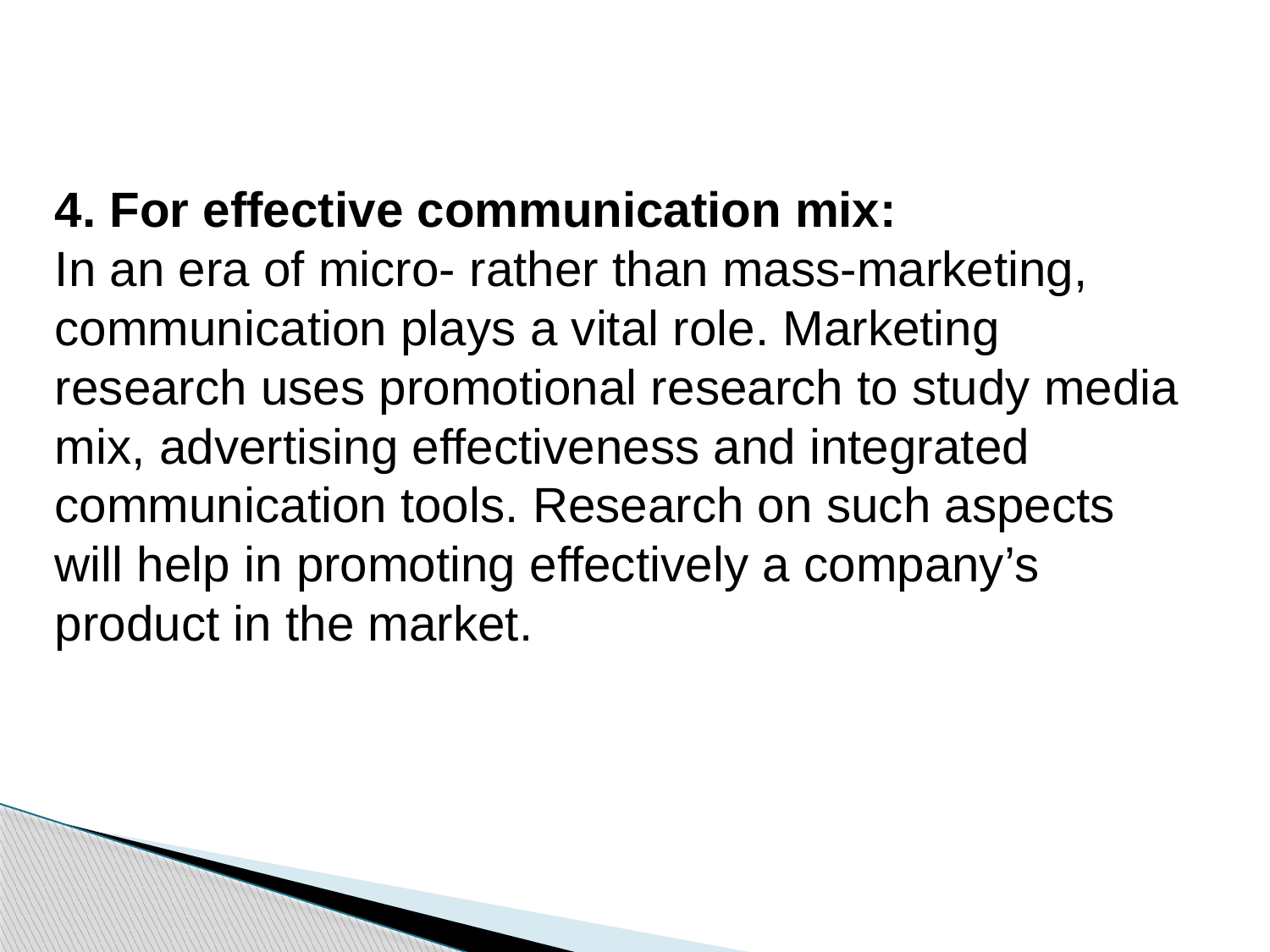

4. For effective communication mix:
In an era of micro- rather than mass-marketing, communica­tion plays a vital role. Marketing research uses promotional research to study media mix, adver­tising effectiveness and integrated communication tools. Research on such aspects will help in promoting effectively a company’s product in the market.